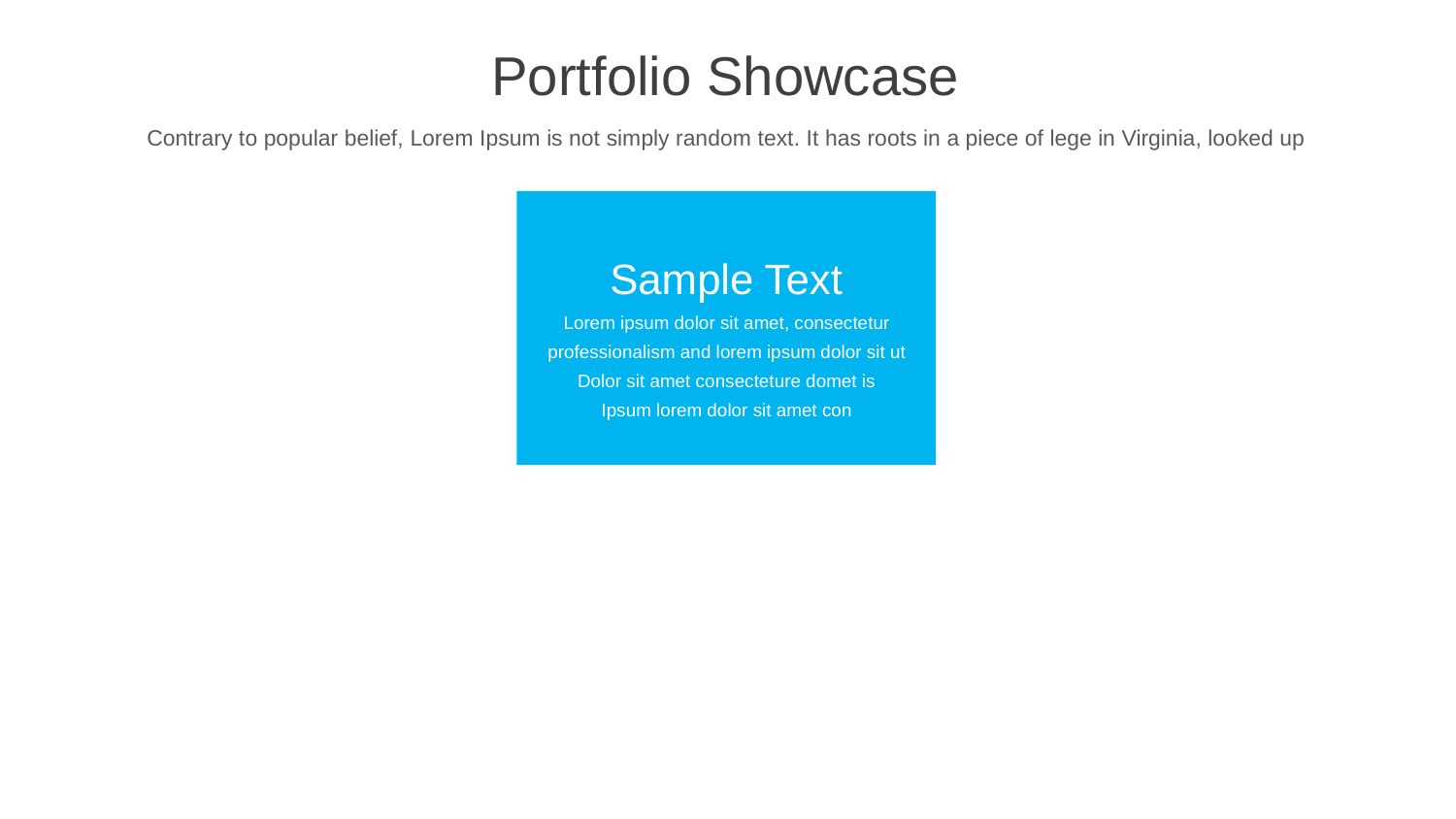

22
Portfolio Showcase
Contrary to popular belief, Lorem Ipsum is not simply random text. It has roots in a piece of lege in Virginia, looked up

Sample Text
Lorem ipsum dolor sit amet, consectetur
professionalism and lorem ipsum dolor sit ut
Dolor sit amet consecteture domet is
Ipsum lorem dolor sit amet con

www.infobusiness.com